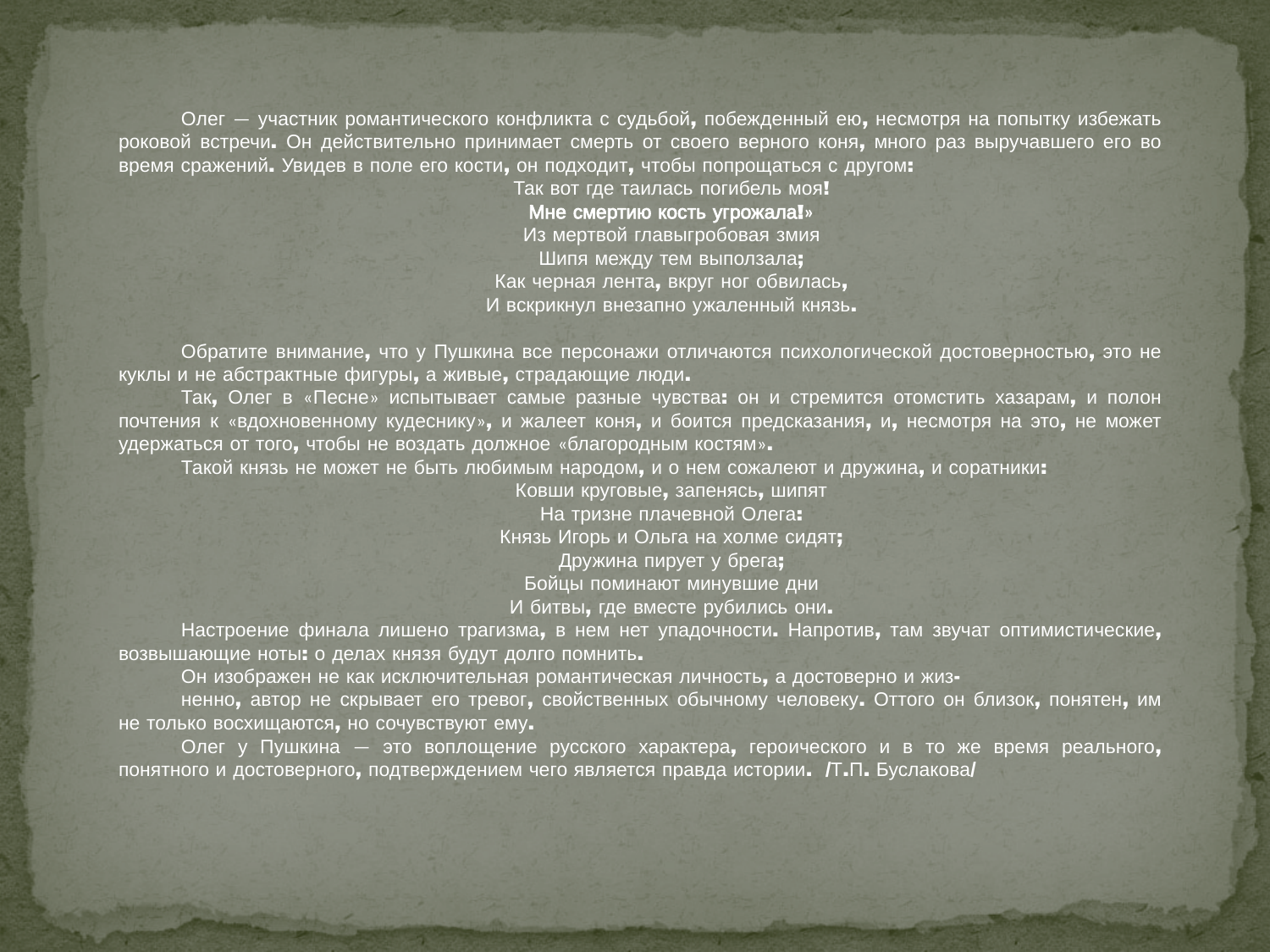

Олег — участник романтического конфликта с судьбой, побежденный ею, несмотря на попытку избежать роковой встречи. Он действительно принимает смерть от своего верного коня, много раз выручавшего его во время сражений. Увидев в поле его кости, он подходит, чтобы попрощаться с другом:
Так вот где таилась погибель моя!
Мне смертию кость угрожала!»
Из мертвой главыгробовая змия
Шипя между тем выползала;
Как черная лента, вкруг ног обвилась,
И вскрикнул внезапно ужаленный князь.

Обратите внимание, что у Пушкина все персонажи отличаются психологической достоверностью, это не куклы и не абстрактные фигуры, а живые, страдающие люди.
Так, Олег в «Песне» испытывает самые разные чувства: он и стремится отомстить хазарам, и полон почтения к «вдохновенному кудеснику», и жалеет коня, и боится предсказания, и, несмотря на это, не может удержаться от того, чтобы не воздать должное «благородным костям».
Такой князь не может не быть любимым народом, и о нем сожалеют и дружина, и соратники:
Ковши круговые, запенясь, шипят
На тризне плачевной Олега:
Князь Игорь и Ольга на холме сидят;
Дружина пирует у брега;
Бойцы поминают минувшие дни
И битвы, где вместе рубились они.
Настроение финала лишено трагизма, в нем нет упадочности. Напротив, там звучат оптимистические, возвышающие ноты: о делах князя будут долго помнить.
Он изображен не как исключительная романтическая личность, а достоверно и жиз-
ненно, автор не скрывает его тревог, свойственных обычному человеку. Оттого он близок, понятен, им не только восхищаются, но сочувствуют ему.
Олег у Пушкина — это воплощение русского характера, героического и в то же время реального, понятного и достоверного, подтверждением чего является правда истории.  /Т.П. Буслакова/